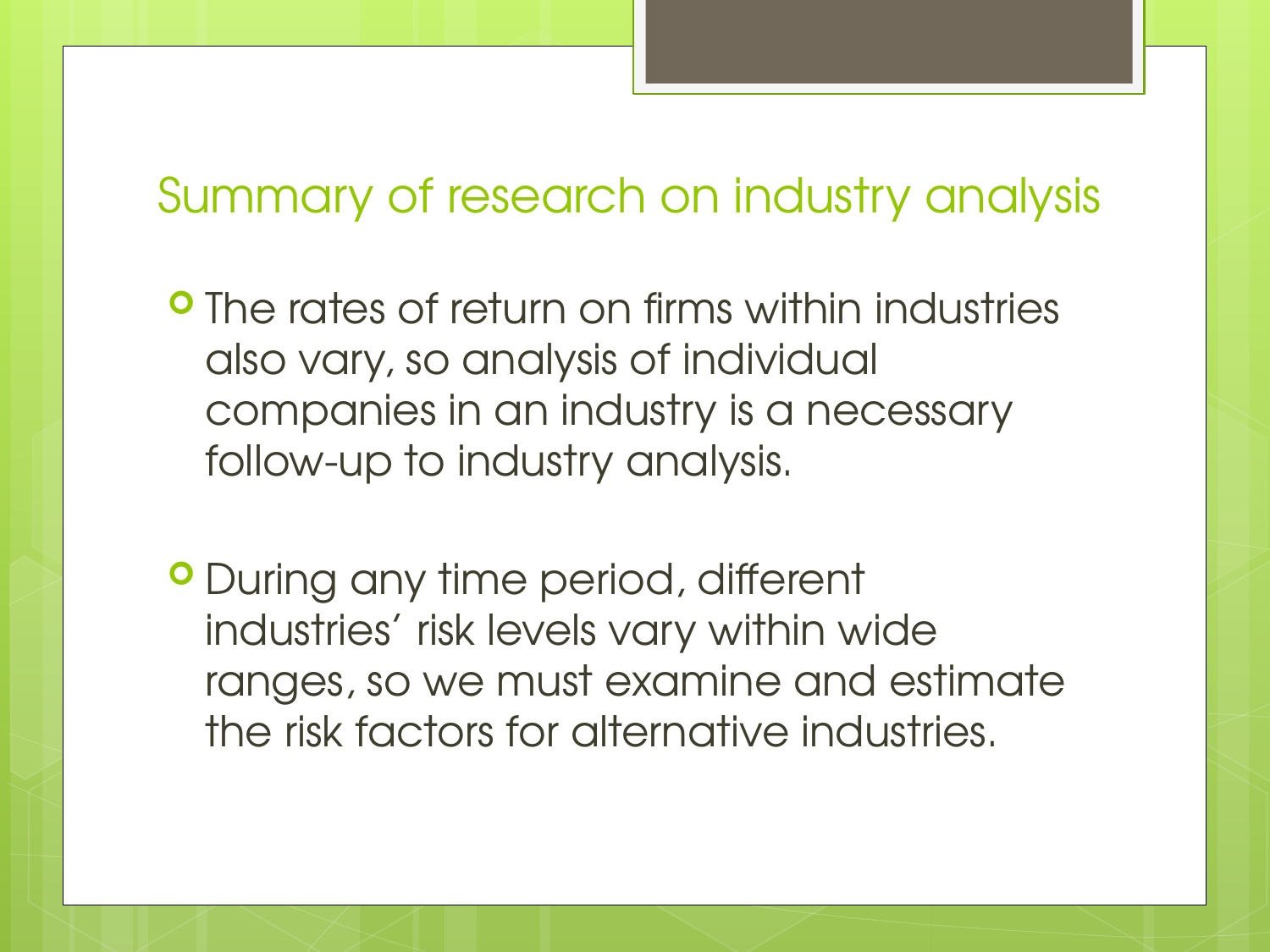

# Summary of research on industry analysis
The rates of return on firms within industries also vary, so analysis of individual companies in an industry is a necessary follow-up to industry analysis.

During any time period, different industries’ risk levels vary within wide ranges, so we must examine and estimate the risk factors for alternative industries.